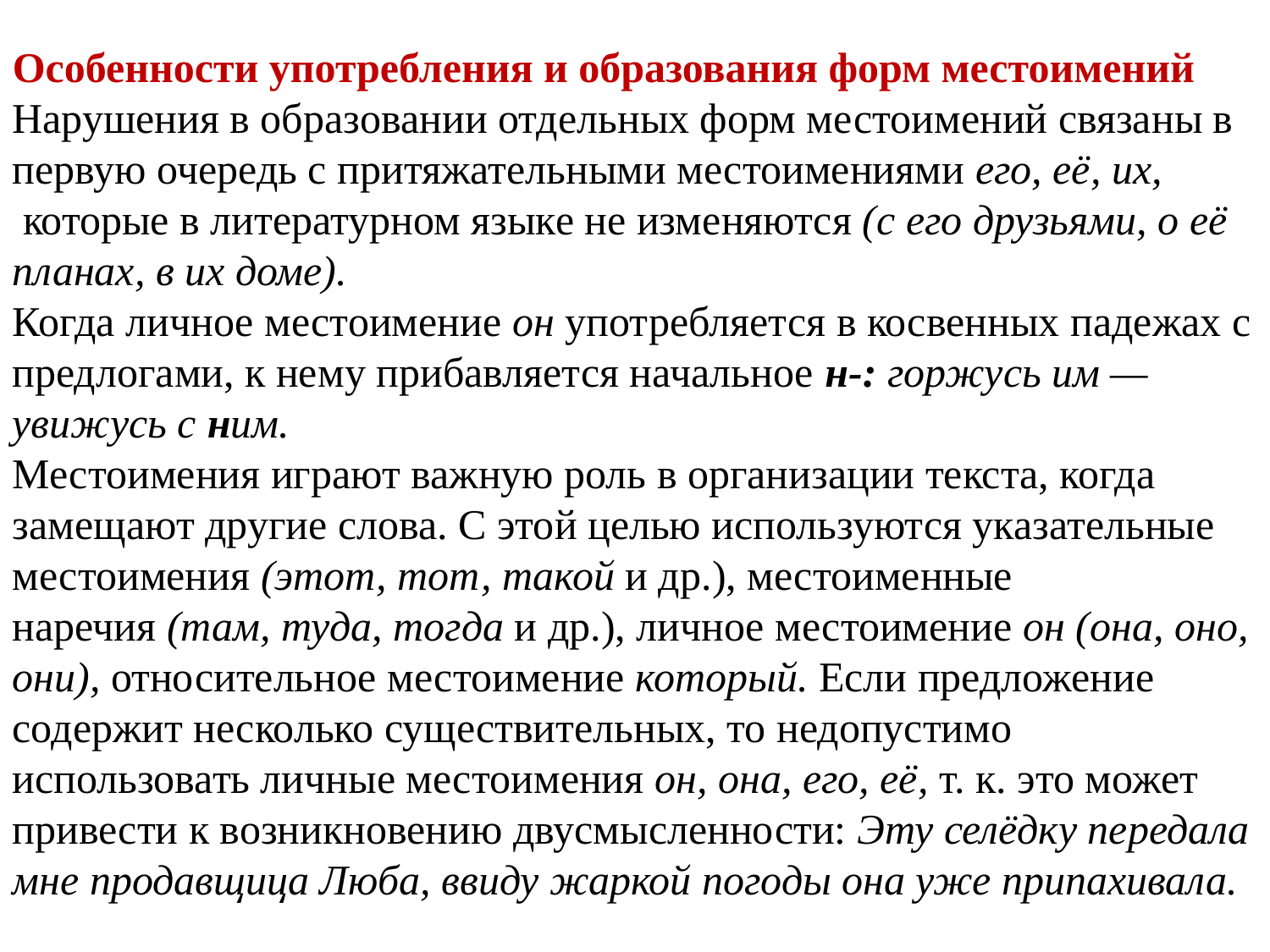

Особенности употребления и образования форм местоимений
Нарушения в образовании отдельных форм местоимений связаны в первую очередь с притяжательными местоимениями его, её, их,
 которые в литературном языке не изменяются (с его друзьями, о её планах, в их доме).
Когда личное местоимение он употребляется в косвенных падежах с предлогами, к нему прибавляется начальное н-: горжусь им — увижусь с ним.
Местоимения играют важную роль в организации текста, когда замещают другие слова. С этой целью используются указательные местоимения (этот, тот, такой и др.), местоименные наречия (там, туда, тогда и др.), личное местоимение он (она, оно, они), относительное местоимение который. Если предложение содержит несколько существительных, то недопустимо использовать личные местоимения он, она, его, её, т. к. это может привести к возникновению двусмысленности: Эту селёдку передала мне продавщица Люба, ввиду жаркой погоды она уже припахивала.